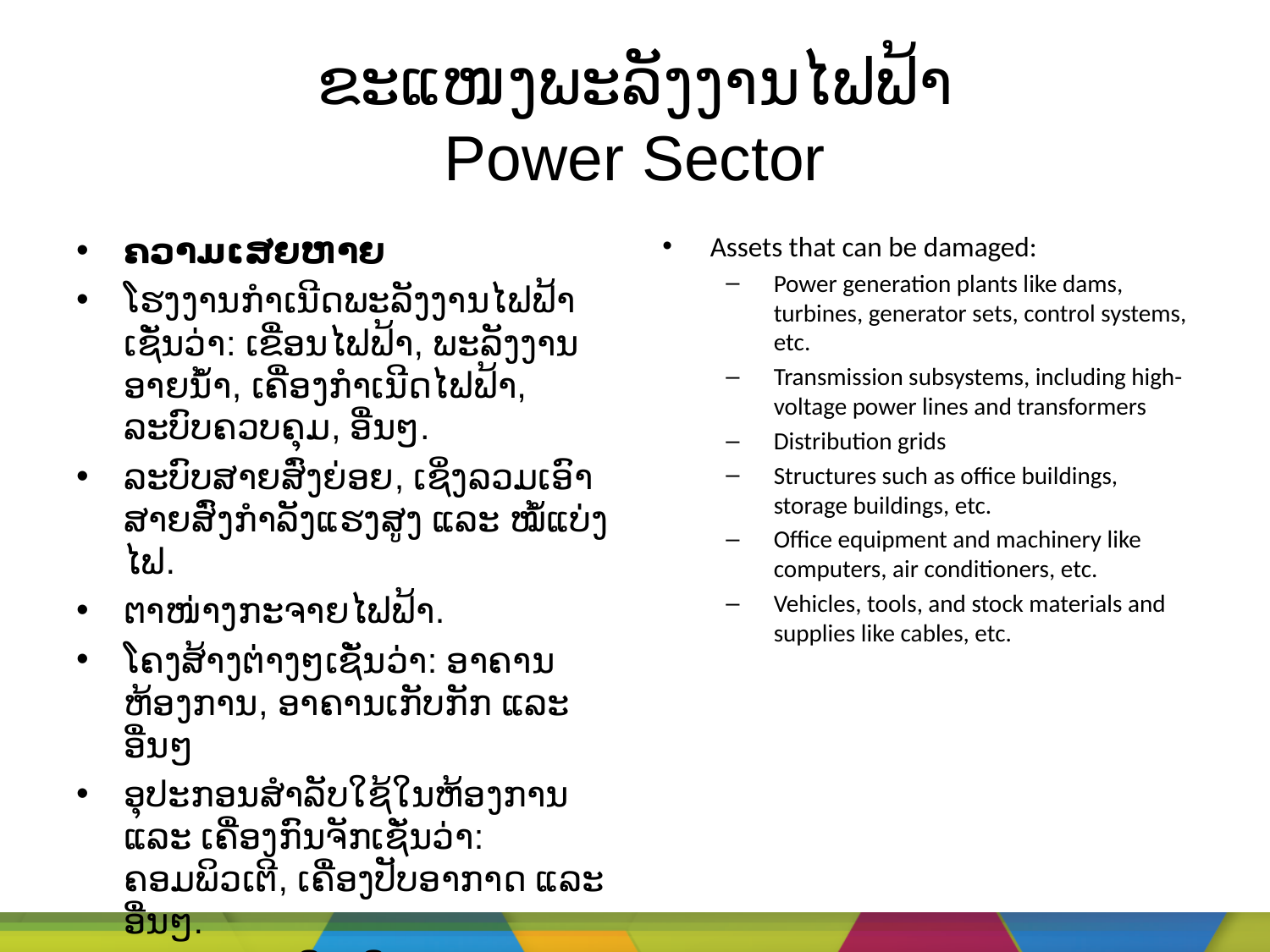

# ຂະແໜງພະລັງງານໄຟຟ້າ Power Sector
ຄວາມເສຍຫາຍ
ໂຮງງານກຳເນີດພະລັງງານໄຟຟ້າເຊັ່ນວ່າ: ເຂື່ອນໄຟຟ້າ, ພະລັງງານອາຍນ້ຳ, ເຄື່ອງກຳເນີດໄຟຟ້າ, ລະບົບຄວບຄຸມ, ອື່ນໆ.
ລະບົບສາຍສົ່ງຍ່ອຍ, ເຊິ່ງລວມເອົາສາຍສົ່ງກຳລັງແຮງສູງ ແລະ ໝໍ້ແບ່ງໄຟ.
ຕາໜ່າງກະຈາຍໄຟຟ້າ.
ໂຄງສ້າງຕ່າງໆເຊັ່ນວ່າ: ອາຄານຫ້ອງການ, ອາຄານເກັບກັກ ແລະ ອື່ນໆ
ອຸປະກອນສຳລັບໃຊ້ໃນຫ້ອງການ ແລະ ເຄື່ອງກົນຈັກເຊັ່ນວ່າ: ຄອມພິວເຕີ, ເຄື່ອງປັບອາກາດ ແລະ ອື່ນໆ.
ພາຫະນະ, ເຄື່ອງມື, ແລະ ວັດສະດຸເກັບມ້ຽນ ແລະ ອຸປະກອບຕອບສະໜອງຕ່າງໆເຊັ່ນວ່າ:​ສາຍໄຟຟ້າ.

Assets that can be damaged:
Power generation plants like dams, turbines, generator sets, control systems, etc.
Transmission subsystems, including high-voltage power lines and transformers
Distribution grids
Structures such as office buildings, storage buildings, etc.
Office equipment and machinery like computers, air conditioners, etc.
Vehicles, tools, and stock materials and supplies like cables, etc.